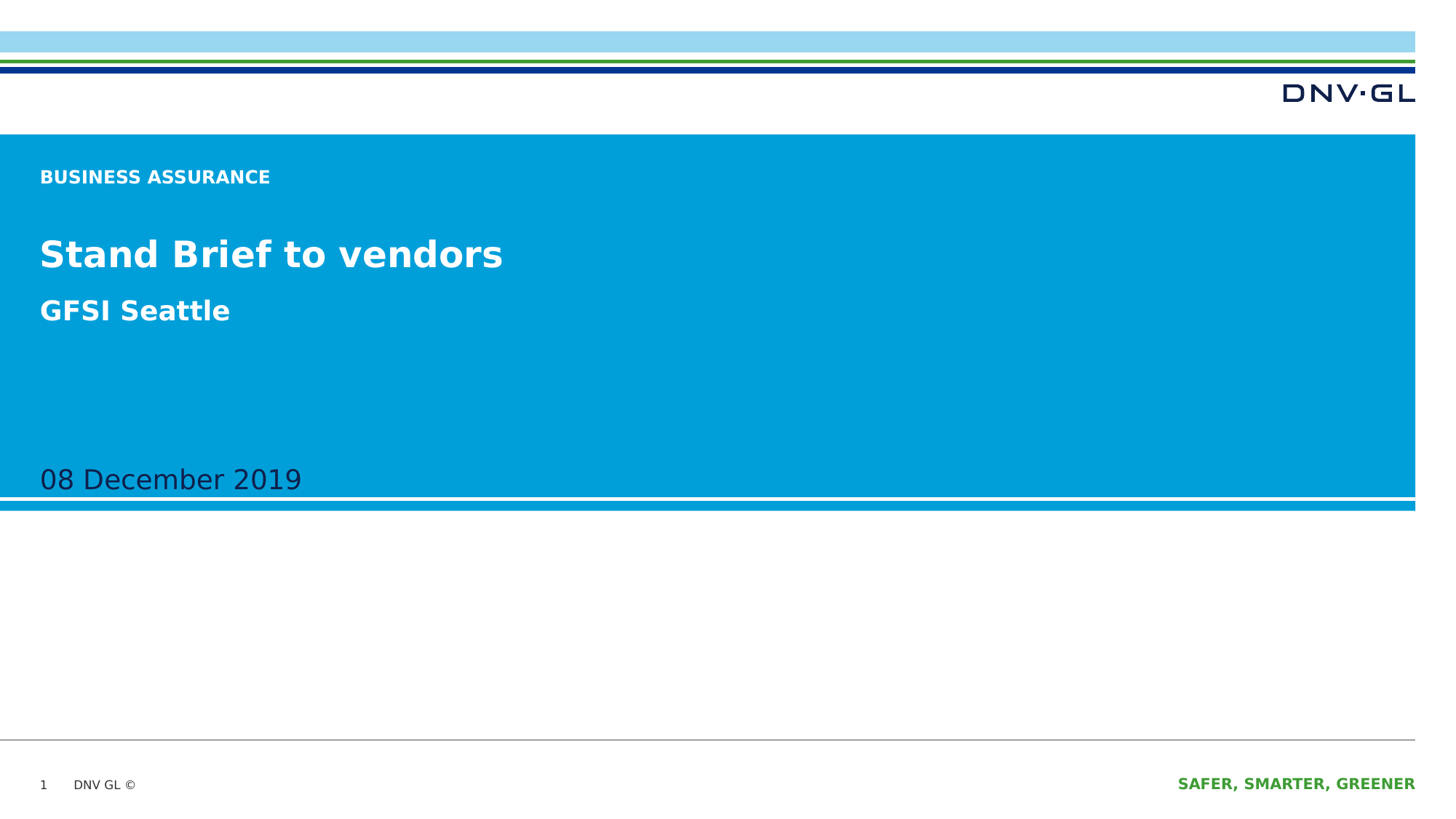

# Stand Brief to vendors
GFSI Seattle
1